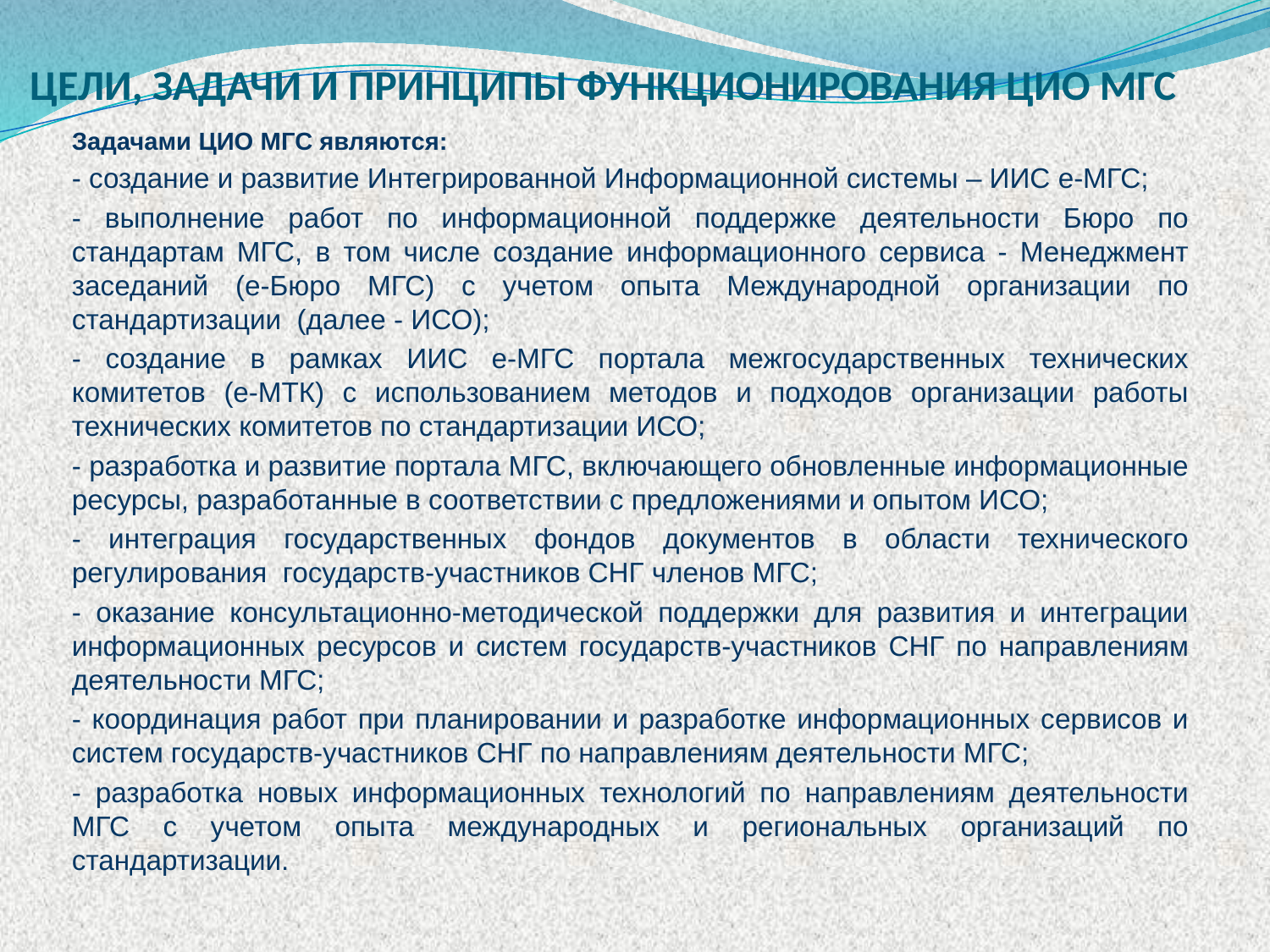

# ЦЕЛИ, ЗАДАЧИ И ПРИНЦИПЫ ФУНКЦИОНИРОВАНИЯ ЦИО МГС
Задачами ЦИО МГС являются:
- создание и развитие Интегрированной Информационной системы – ИИС е-МГС;
- выполнение работ по информационной поддержке деятельности Бюро по стандартам МГС, в том числе создание информационного сервиса - Менеджмент заседаний (е-Бюро МГС) с учетом опыта Международной организации по стандартизации  (далее - ИСО);
- создание в рамках ИИС е-МГС портала межгосударственных технических комитетов (е-МТК) с использованием методов и подходов организации работы технических комитетов по стандартизации ИСО;
- разработка и развитие портала МГС, включающего обновленные информационные ресурсы, разработанные в соответствии с предложениями и опытом ИСО;
- интеграция государственных фондов документов в области технического регулирования  государств-участников СНГ членов МГС;
- оказание консультационно-методической поддержки для развития и интеграции информационных ресурсов и систем государств-участников СНГ по направлениям деятельности МГС;
- координация работ при планировании и разработке информационных сервисов и систем государств-участников СНГ по направлениям деятельности МГС;
- разработка новых информационных технологий по направлениям деятельности МГС с учетом опыта международных и региональных организаций по стандартизации.